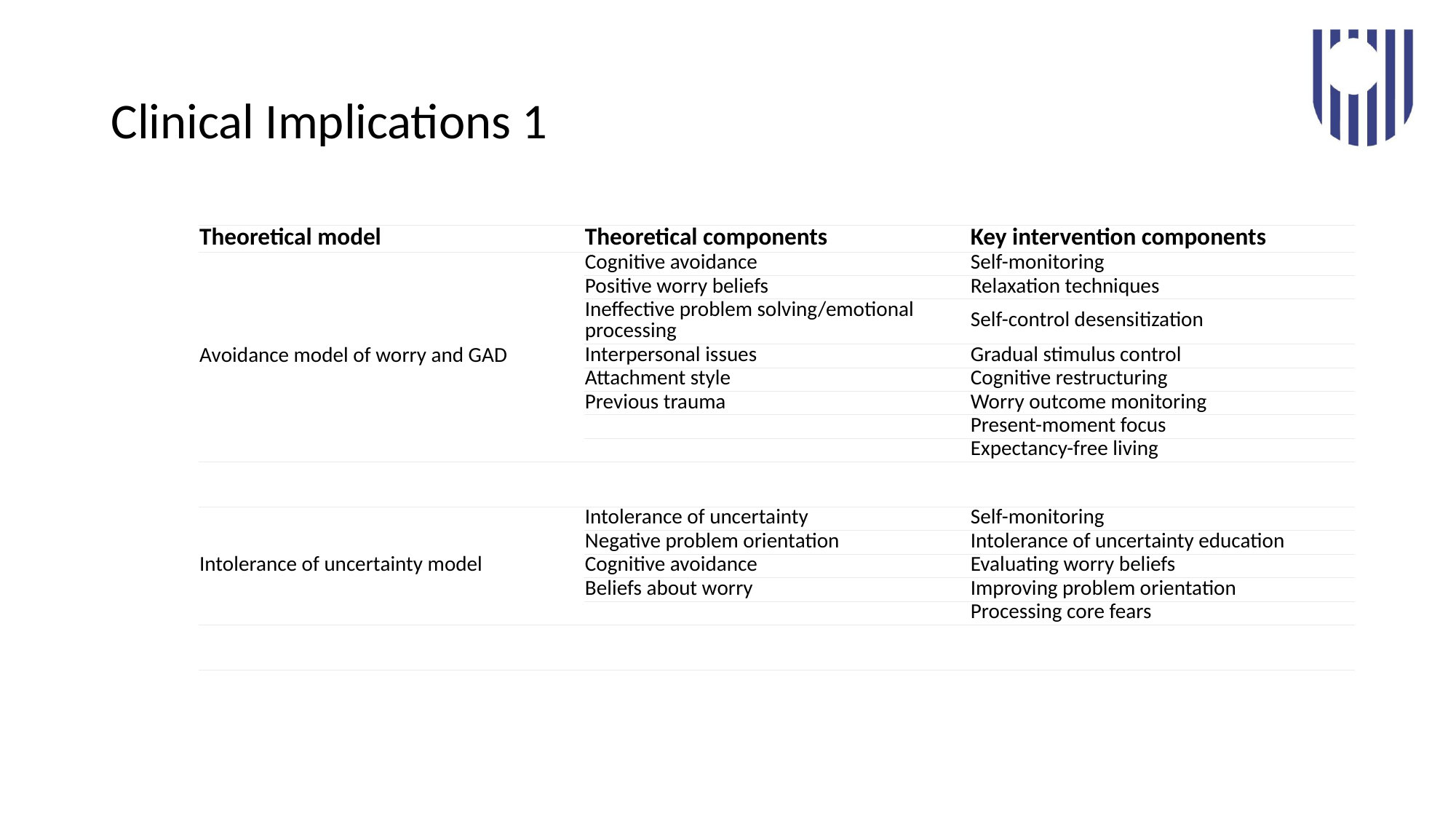

# Clinical Implications 1
Table 1. Summary of Treatment Components.

| Theoretical model | Theoretical components | Key intervention components |
| --- | --- | --- |
| Avoidance model of worry and GAD | Cognitive avoidance | Self-monitoring |
|  | Positive worry beliefs | Relaxation techniques |
|  | Ineffective problem solving/emotional processing | Self-control desensitization |
|  | Interpersonal issues | Gradual stimulus control |
|  | Attachment style | Cognitive restructuring |
|  | Previous trauma | Worry outcome monitoring |
|  |  | Present-moment focus |
|  |  | Expectancy-free living |
|  |  |  |
| Intolerance of uncertainty model | Intolerance of uncertainty | Self-monitoring |
|  | Negative problem orientation | Intolerance of uncertainty education |
|  | Cognitive avoidance | Evaluating worry beliefs |
|  | Beliefs about worry | Improving problem orientation |
|  |  | Processing core fears |
|  |  |  |